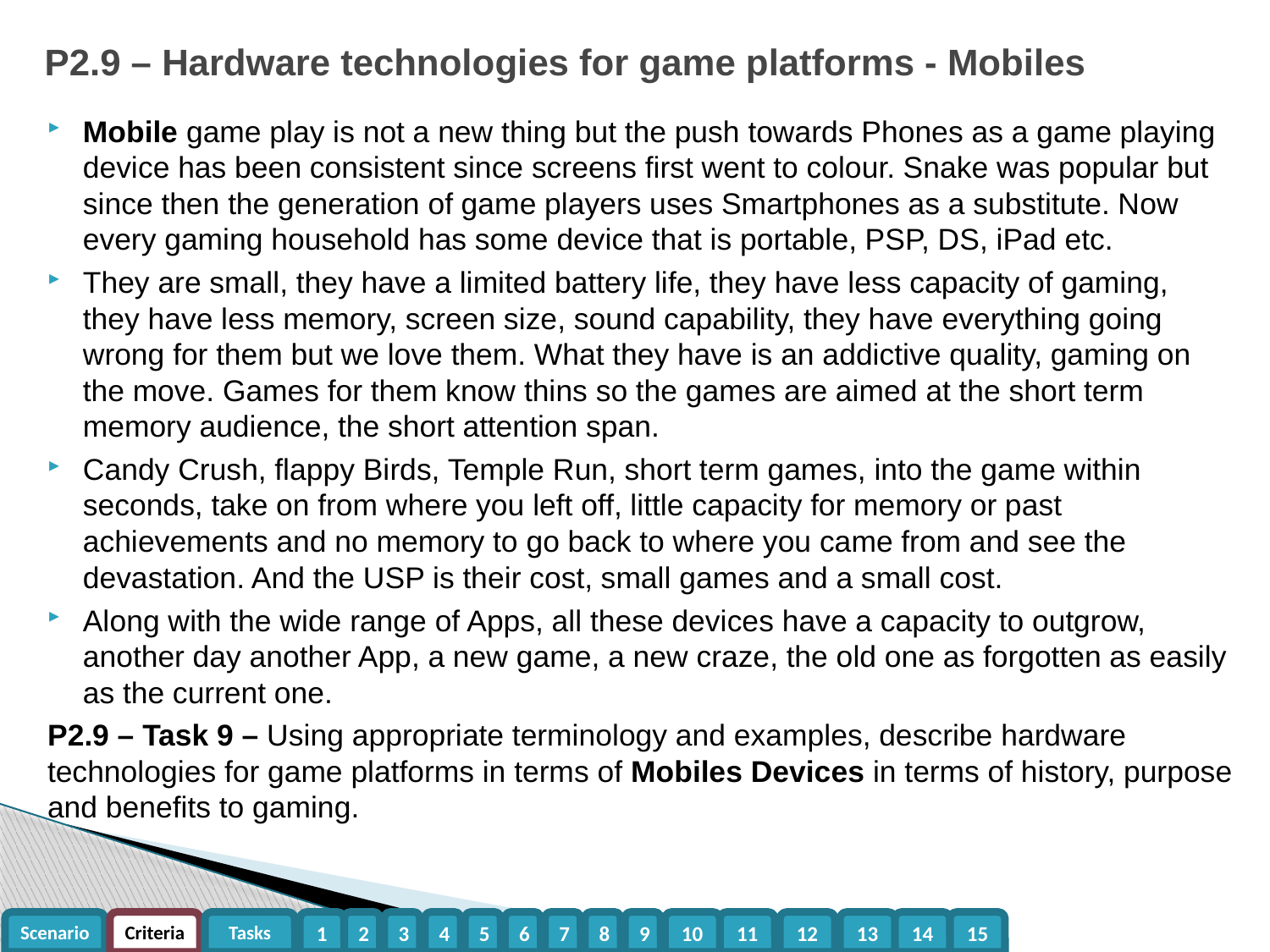

# P2.9 – Hardware technologies for game platforms - Mobiles
Mobile game play is not a new thing but the push towards Phones as a game playing device has been consistent since screens first went to colour. Snake was popular but since then the generation of game players uses Smartphones as a substitute. Now every gaming household has some device that is portable, PSP, DS, iPad etc.
They are small, they have a limited battery life, they have less capacity of gaming, they have less memory, screen size, sound capability, they have everything going wrong for them but we love them. What they have is an addictive quality, gaming on the move. Games for them know thins so the games are aimed at the short term memory audience, the short attention span.
Candy Crush, flappy Birds, Temple Run, short term games, into the game within seconds, take on from where you left off, little capacity for memory or past achievements and no memory to go back to where you came from and see the devastation. And the USP is their cost, small games and a small cost.
Along with the wide range of Apps, all these devices have a capacity to outgrow, another day another App, a new game, a new craze, the old one as forgotten as easily as the current one.
P2.9 – Task 9 – Using appropriate terminology and examples, describe hardware technologies for game platforms in terms of Mobiles Devices in terms of history, purpose and benefits to gaming.